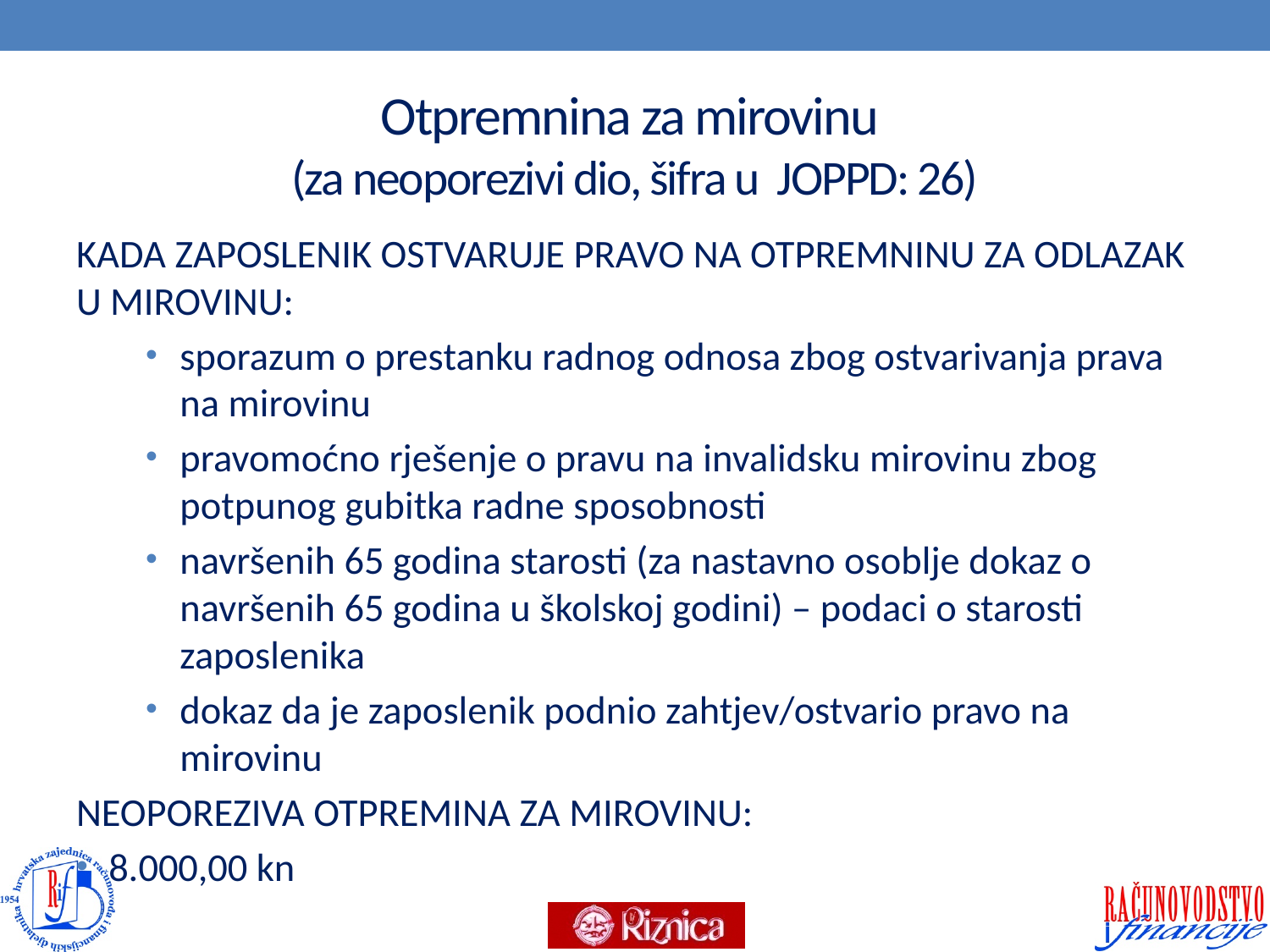

# Otpremnina za mirovinu (za neoporezivi dio, šifra u  JOPPD: 26)
KADA ZAPOSLENIK OSTVARUJE PRAVO NA OTPREMNINU ZA ODLAZAK U MIROVINU:
sporazum o prestanku radnog odnosa zbog ostvarivanja prava na mirovinu
pravomoćno rješenje o pravu na invalidsku mirovinu zbog potpunog gubitka radne sposobnosti
navršenih 65 godina starosti (za nastavno osoblje dokaz o navršenih 65 godina u školskoj godini) – podaci o starosti zaposlenika
dokaz da je zaposlenik podnio zahtjev/ostvario pravo na mirovinu
NEOPOREZIVA OTPREMINA ZA MIROVINU:
 8.000,00 kn